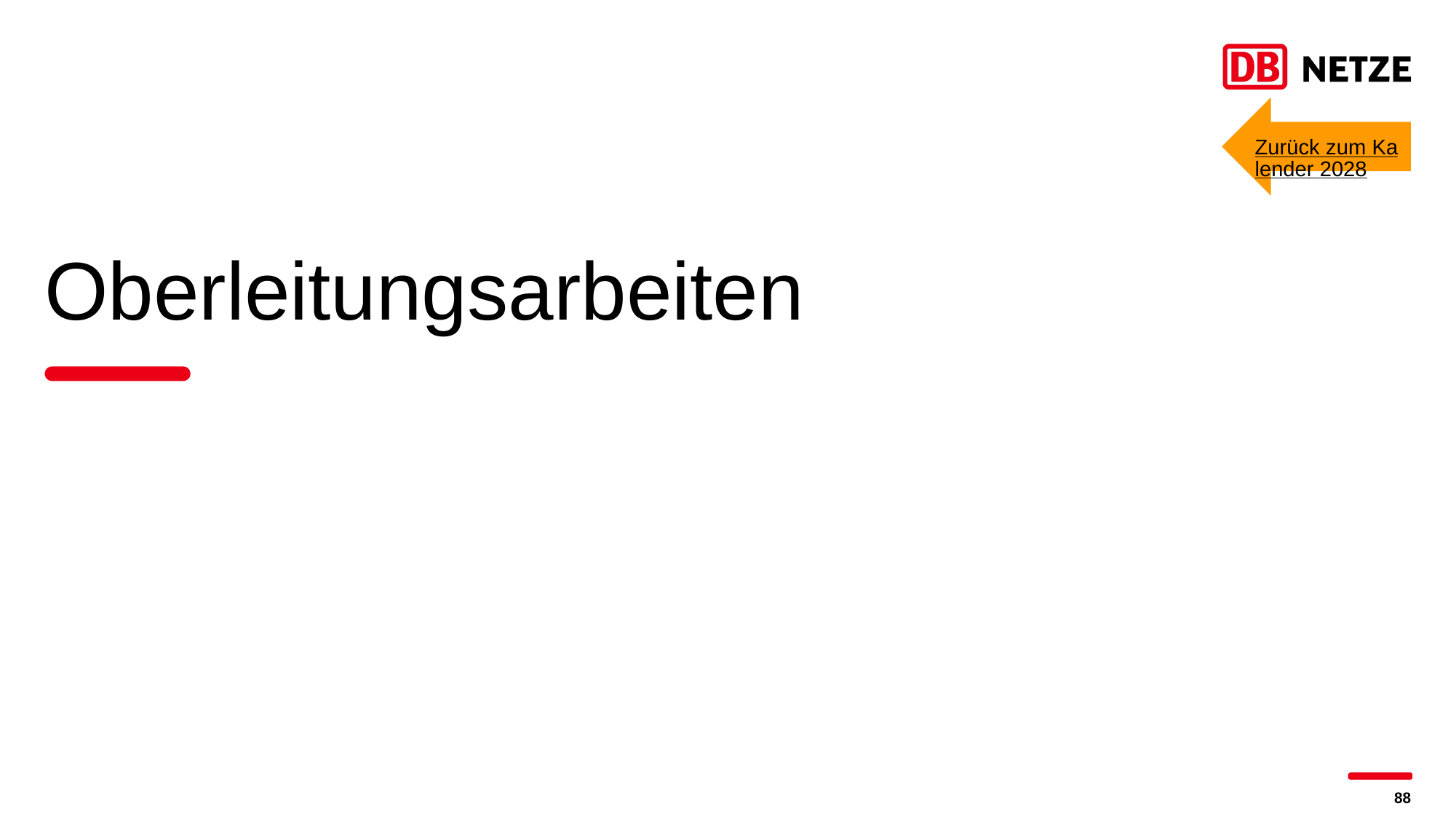

Zurück zum Kalender 2028
# Oberleitungsarbeiten
88